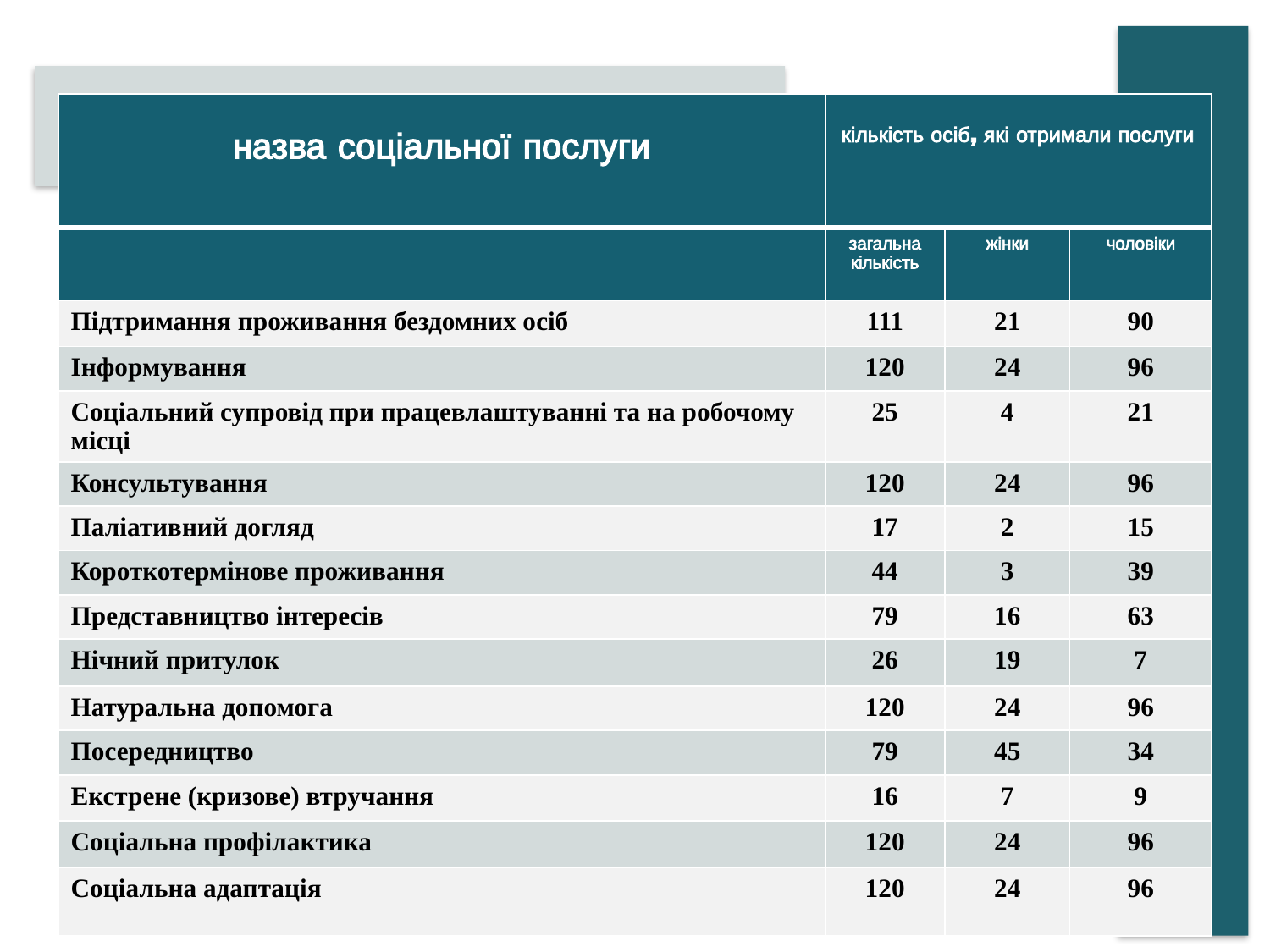

| назва соціальної послуги | кількість осіб, які отримали послуги |  |  |
| --- | --- | --- | --- |
|  | загальна кількість | жінки | чоловіки |
| Підтримання проживання бездомних осіб | 111 | 21 | 90 |
| Інформування | 120 | 24 | 96 |
| Соціальний супровід при працевлаштуванні та на робочому місці | 25 | 4 | 21 |
| Консультування | 120 | 24 | 96 |
| Паліативний догляд | 17 | 2 | 15 |
| Короткотермінове проживання | 44 | 3 | 39 |
| Представництво інтересів | 79 | 16 | 63 |
| Нічний притулок | 26 | 19 | 7 |
| Натуральна допомога | 120 | 24 | 96 |
| Посередництво | 79 | 45 | 34 |
| Екстрене (кризове) втручання | 16 | 7 | 9 |
| Соціальна профілактика | 120 | 24 | 96 |
| Соціальна адаптація | 120 | 24 | 96 |